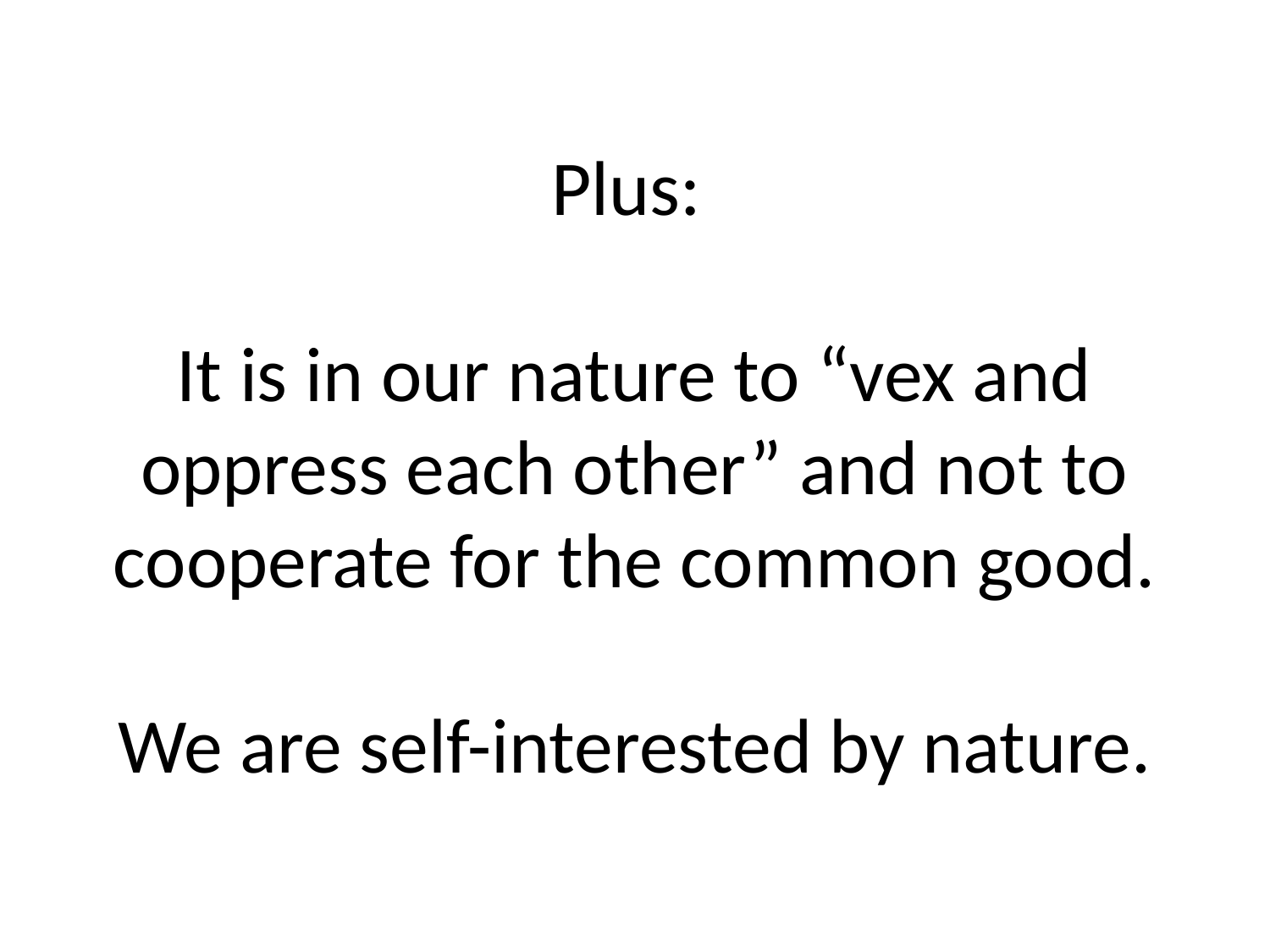

# Plus: It is in our nature to “vex and oppress each other” and not to cooperate for the common good. We are self-interested by nature.